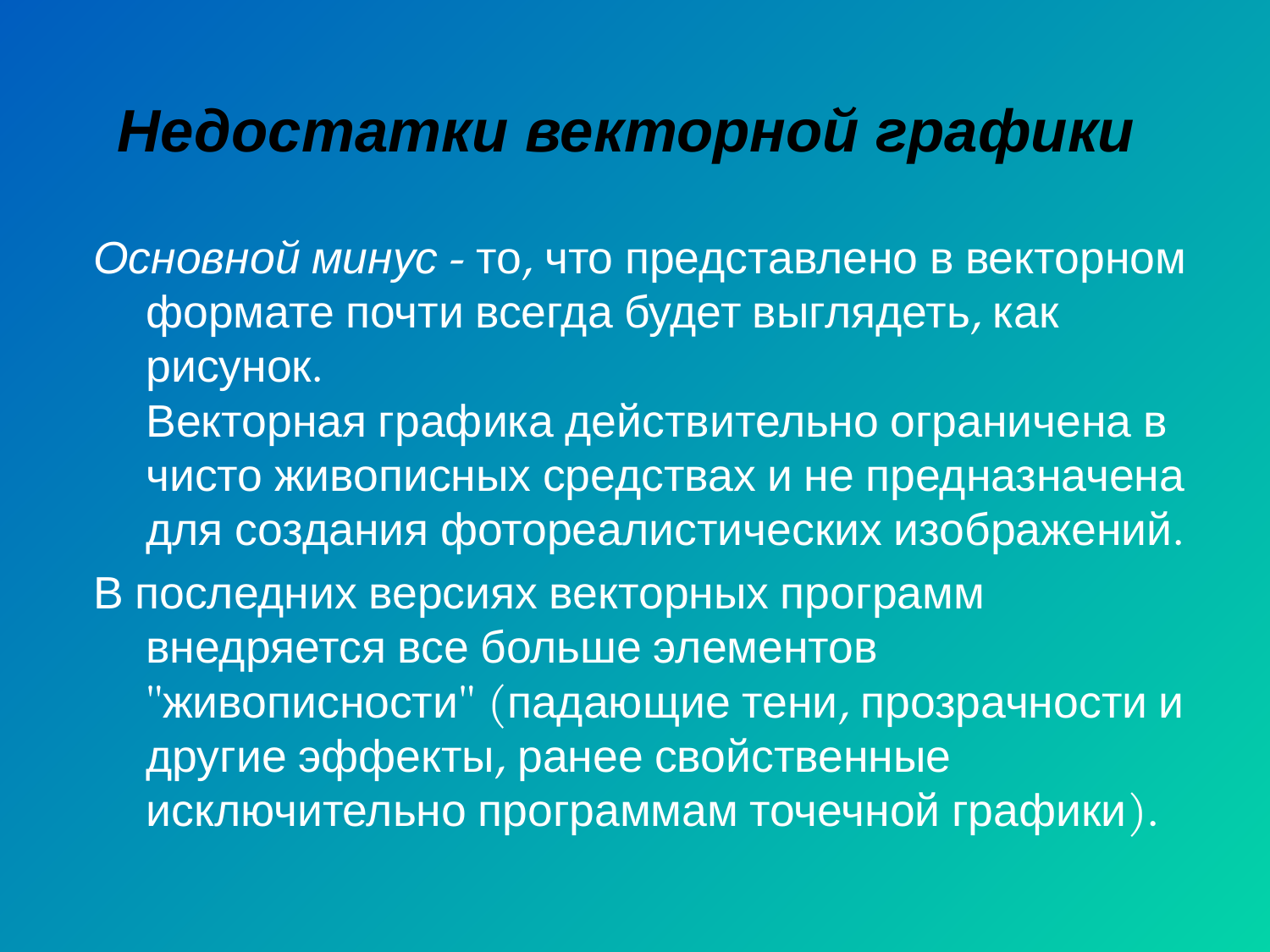

# Недостатки векторной графики
Основной минус - то, что представлено в векторном формате почти всегда будет выглядеть, как рисунок.
Векторная графика действительно ограничена в чисто живописных средствах и не предназначена для создания фотореалистических изображений.
В последних версиях векторных программ   внедряется все больше элементов "живописности" (падающие тени, прозрачности и другие эффекты, ранее свойственные исключительно программам точечной графики).